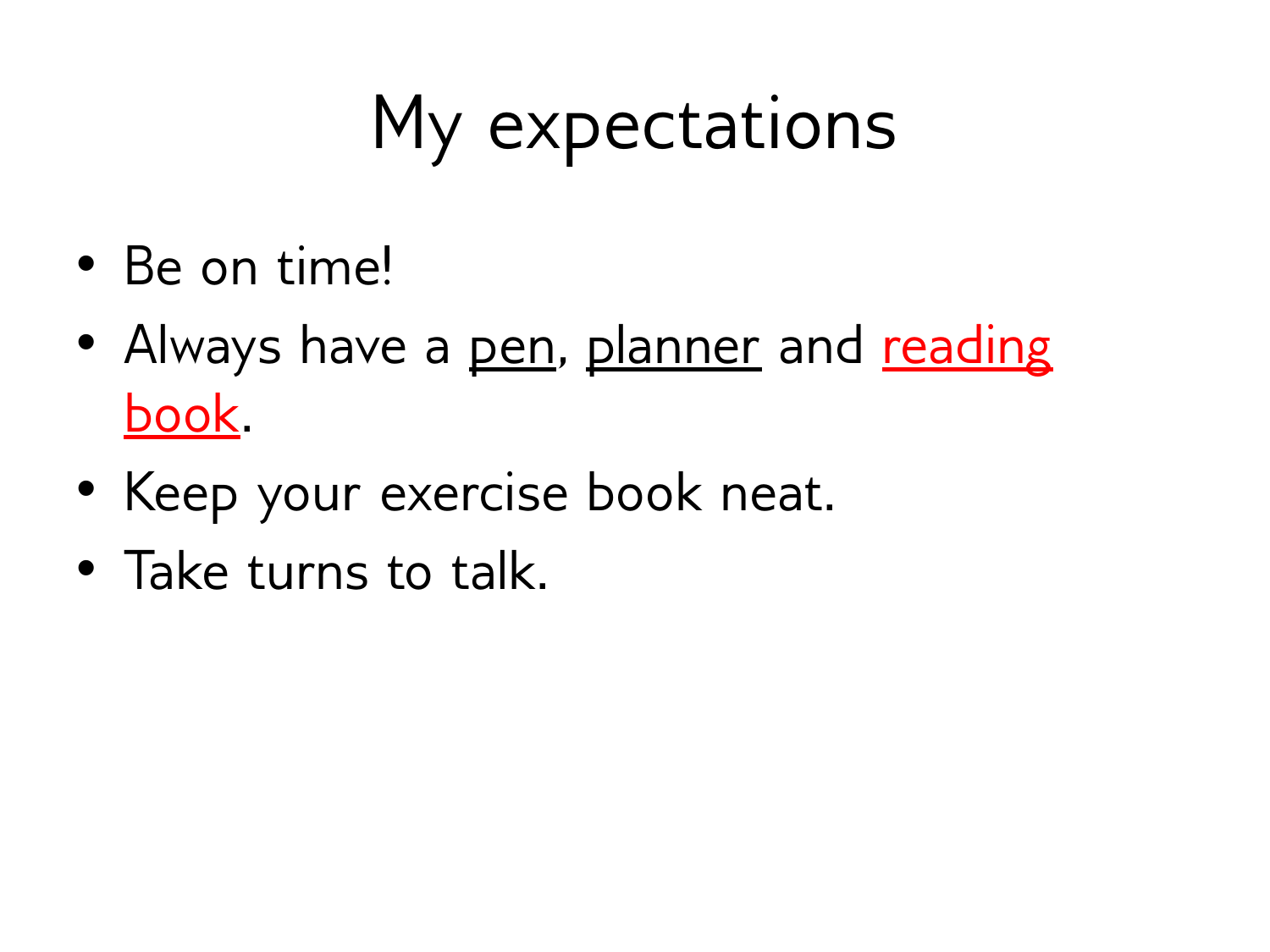

# My expectations
Be on time!
Always have a pen, planner and reading book.
Keep your exercise book neat.
Take turns to talk.